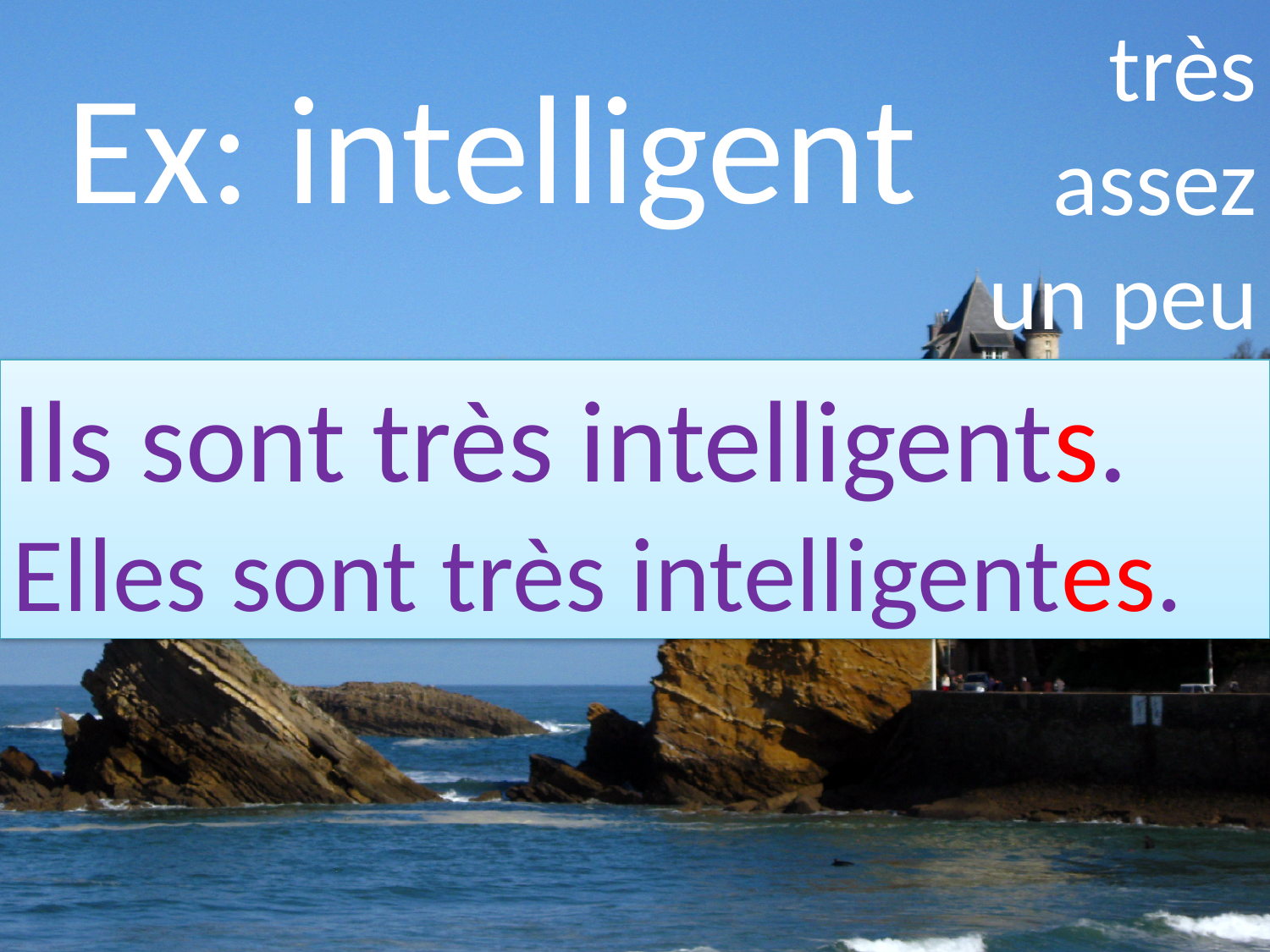

très
assez
un peu
Ex: intelligent
Ils sont très intelligents.
Elles sont très intelligentes.